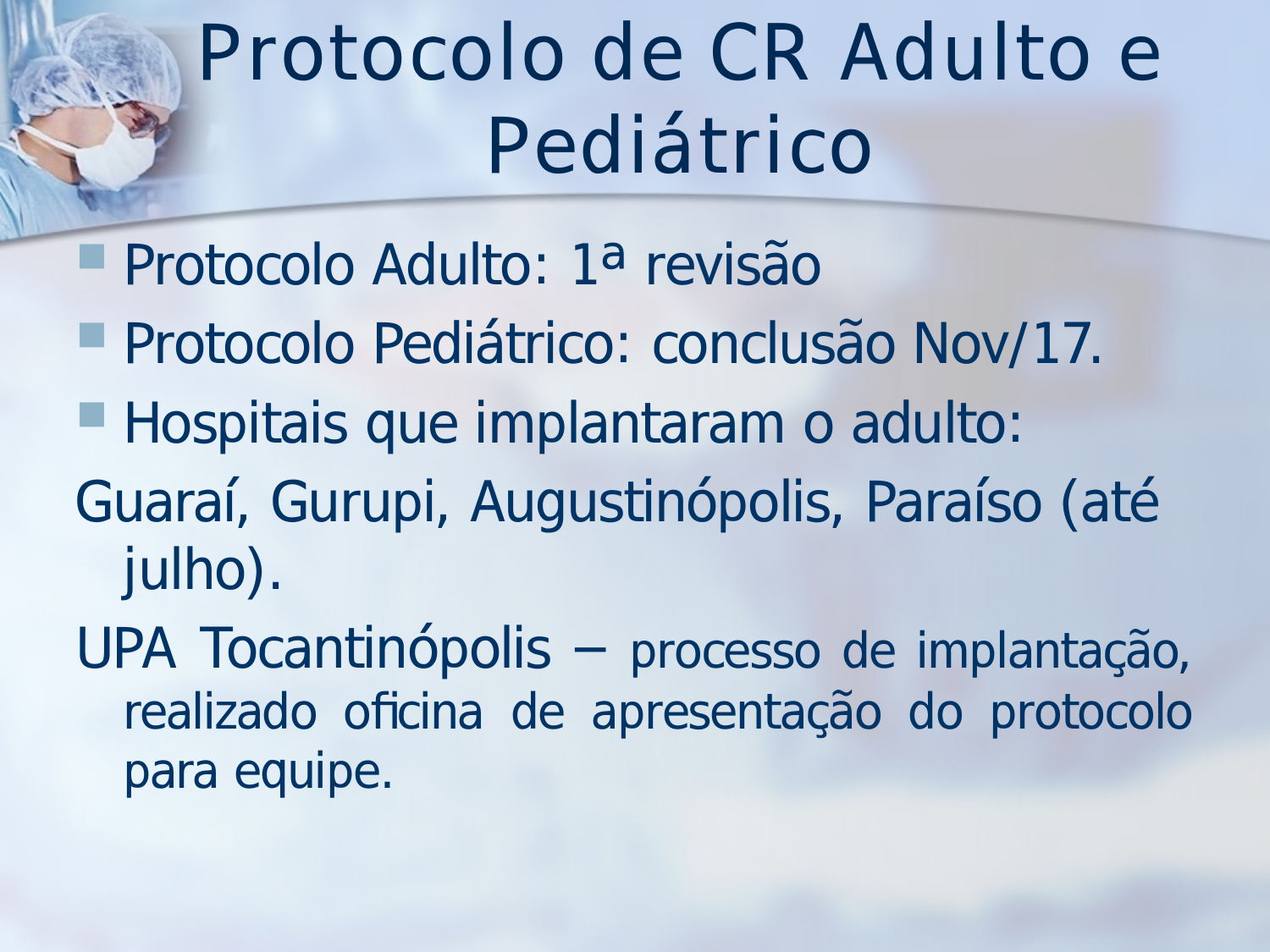

# Protocolo de CR Adulto e Pediátrico
Protocolo Adulto: 1ª revisão
Protocolo Pediátrico: conclusão Nov/17.
Hospitais que implantaram o adulto:
Guaraí, Gurupi, Augustinópolis, Paraíso (até julho).
UPA Tocantinópolis – processo de implantação, realizado oficina de apresentação do protocolo para equipe.